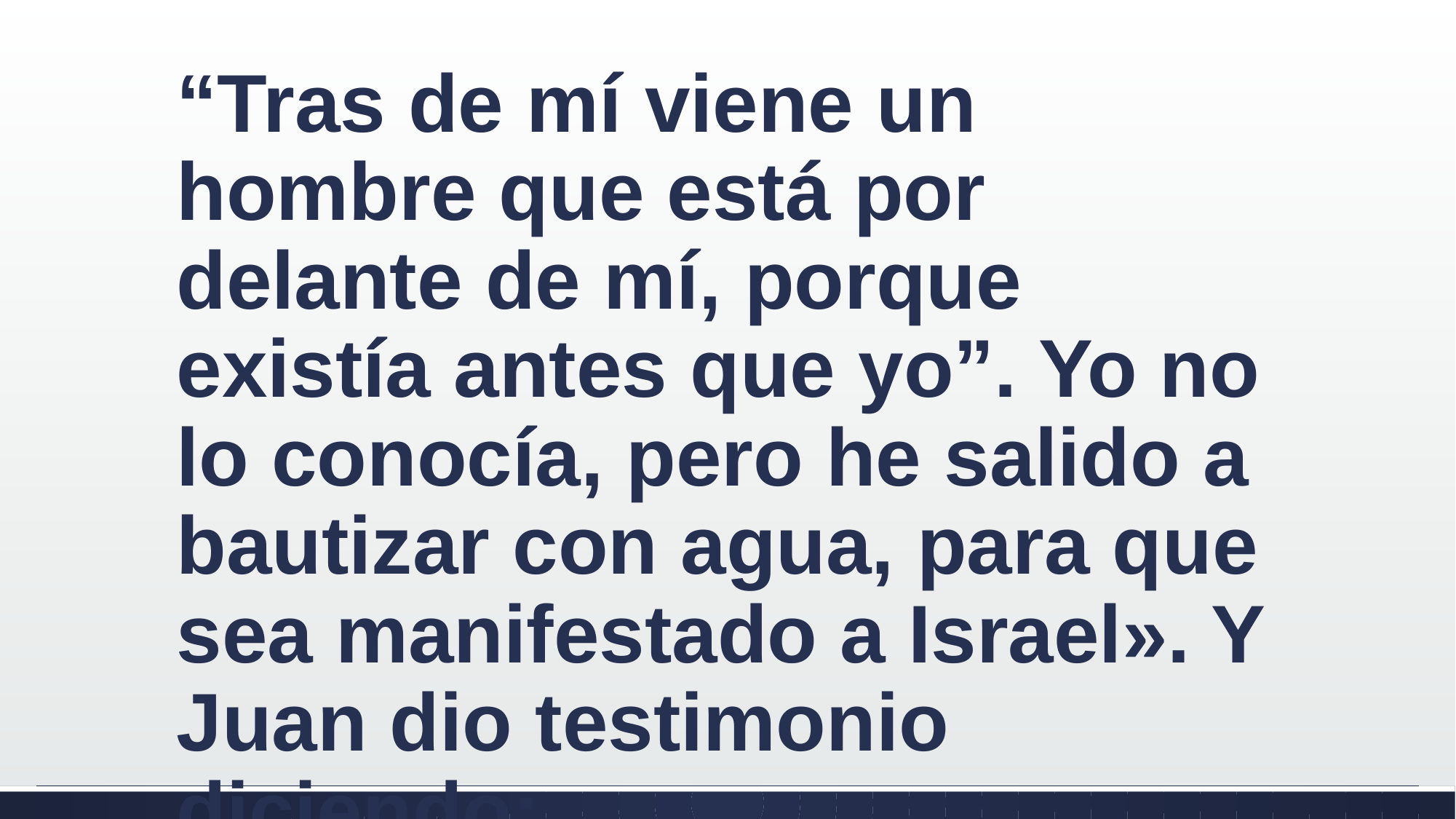

#
“Tras de mí viene un hombre que está por delante de mí, porque existía antes que yo”. Yo no lo conocía, pero he salido a bautizar con agua, para que sea manifestado a Israel». Y Juan dio testimonio diciendo: